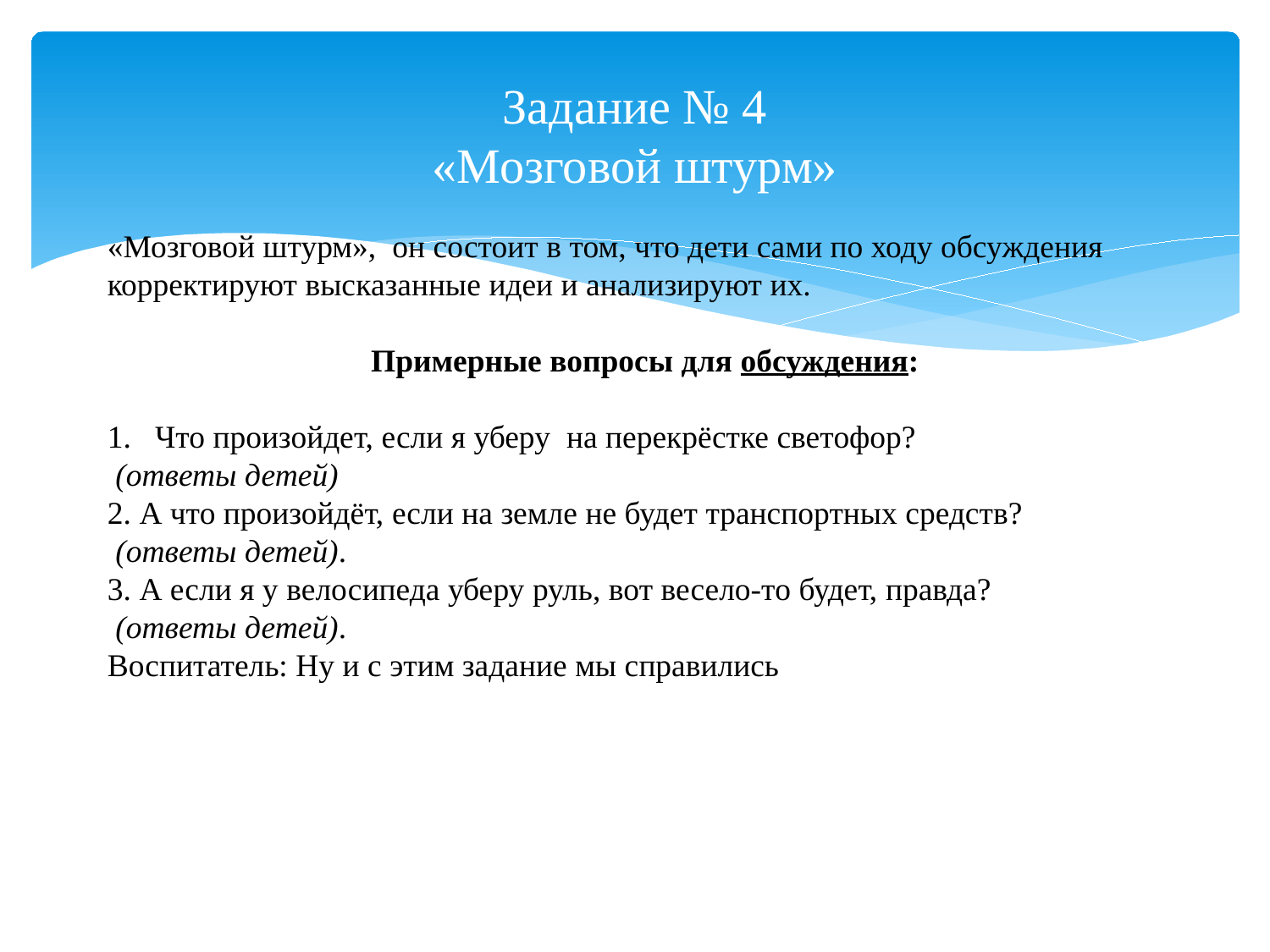

# Задание № 4 «Мозговой штурм»
«Мозговой штурм»,  он состоит в том, что дети сами по ходу обсуждения корректируют высказанные идеи и анализируют их.

Примерные вопросы для обсуждения:

Что произойдет, если я уберу  на перекрёстке светофор?
 (ответы детей)
2. А что произойдёт, если на земле не будет транспортных средств?
 (ответы детей).
3. А если я у велосипеда уберу руль, вот весело-то будет, правда?
 (ответы детей).
Воспитатель: Ну и с этим задание мы справились